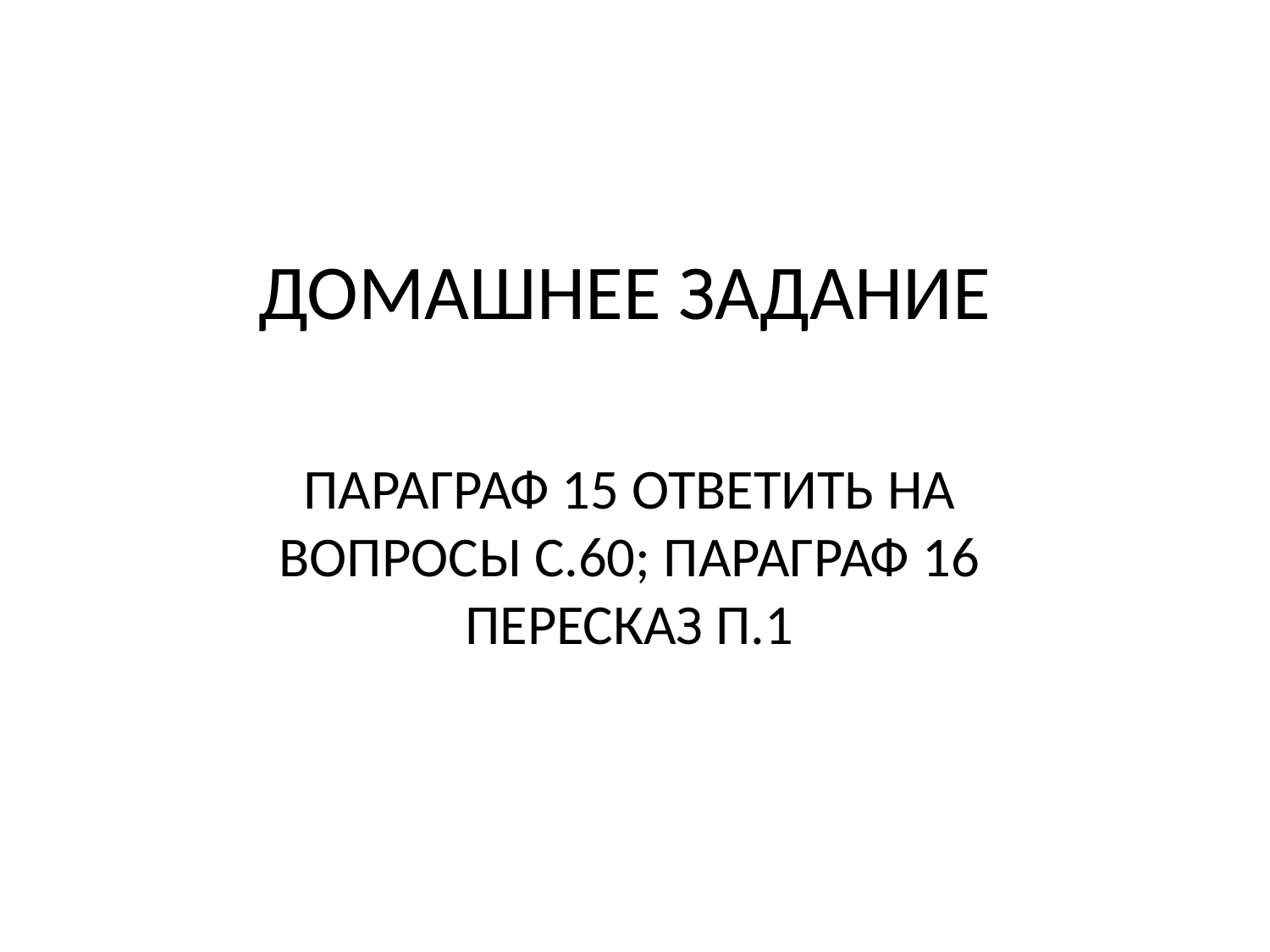

# ДОМАШНЕЕ ЗАДАНИЕ
ПАРАГРАФ 15 ОТВЕТИТЬ НА ВОПРОСЫ С.60; ПАРАГРАФ 16 ПЕРЕСКАЗ П.1